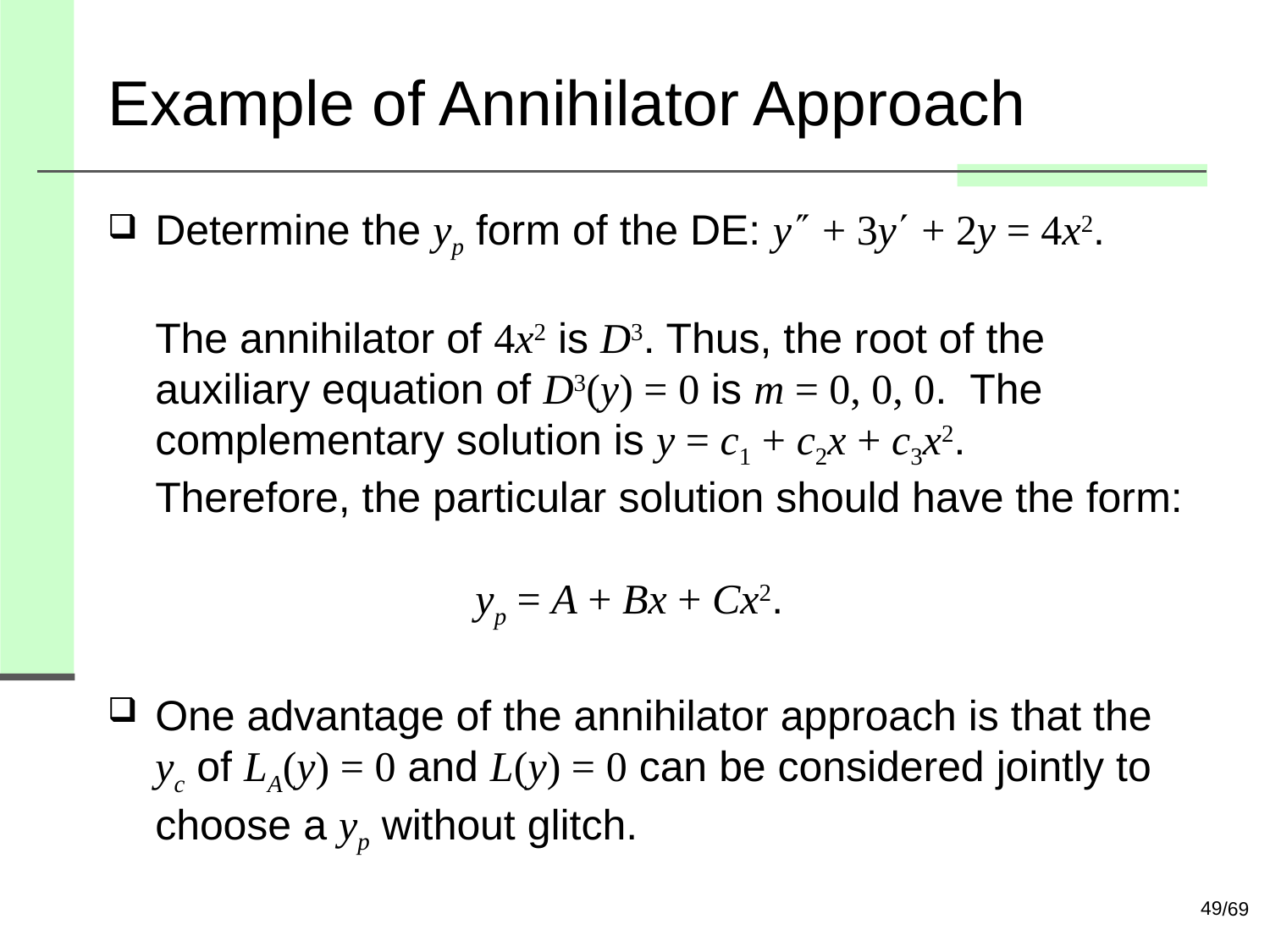

# Example of Annihilator Approach
Determine the yp form of the DE: y″ + 3y′ + 2y = 4x2.
The annihilator of 4x2 is D3. Thus, the root of the auxiliary equation of D3(y) = 0 is m = 0, 0, 0.  The
complementary solution is y = c1 + c2x + c3x2.
Therefore, the particular solution should have the form:
                           yp = A + Bx + Cx2.
One advantage of the annihilator approach is that the yc of LA(y) = 0 and L(y) = 0 can be considered jointly to choose a yp without glitch.
49